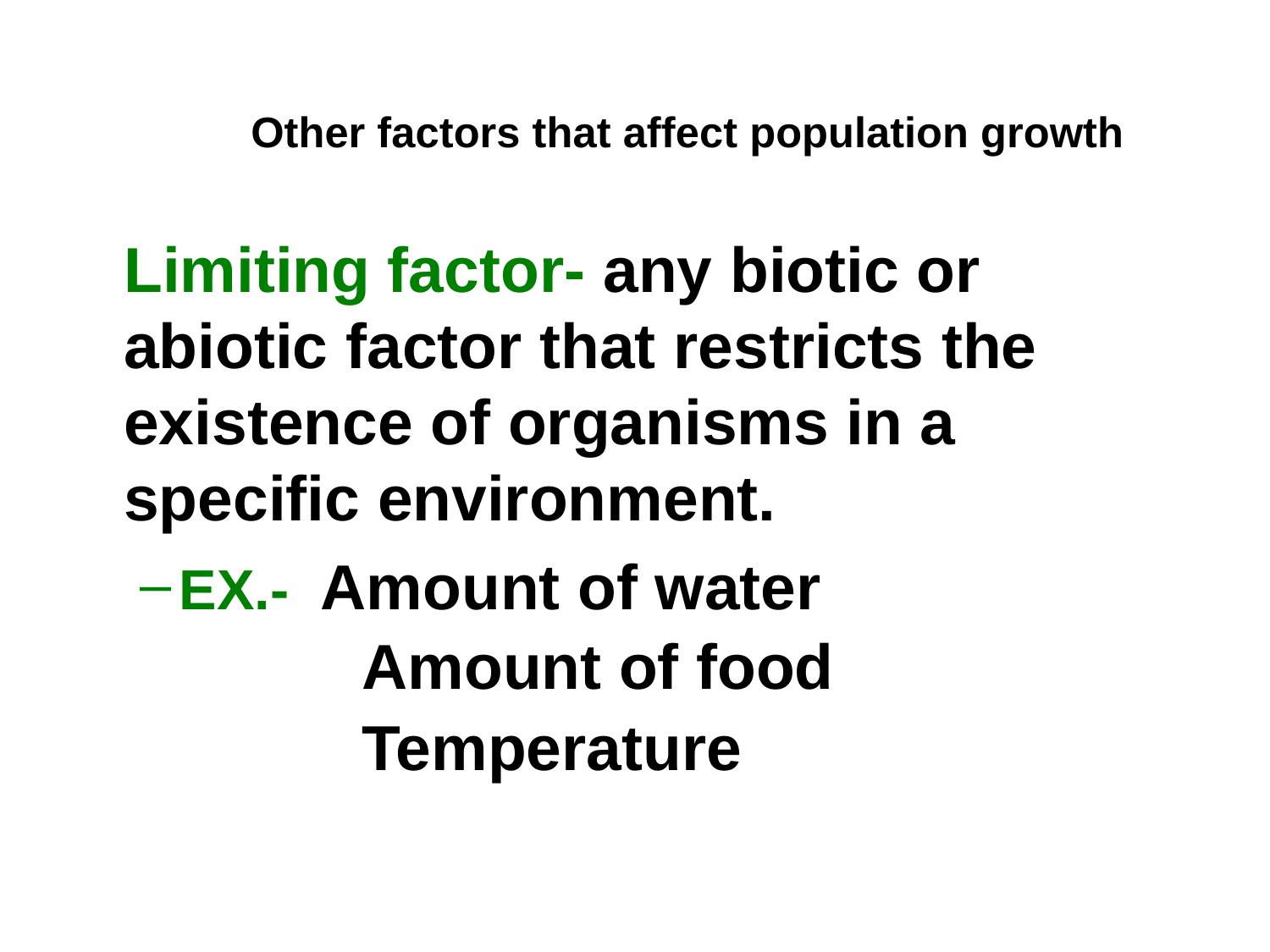

# Other factors that affect population growth
	Limiting factor- any biotic or abiotic factor that restricts the existence of organisms in a specific environment.
EX.-  Amount of water
		Amount of food
		Temperature